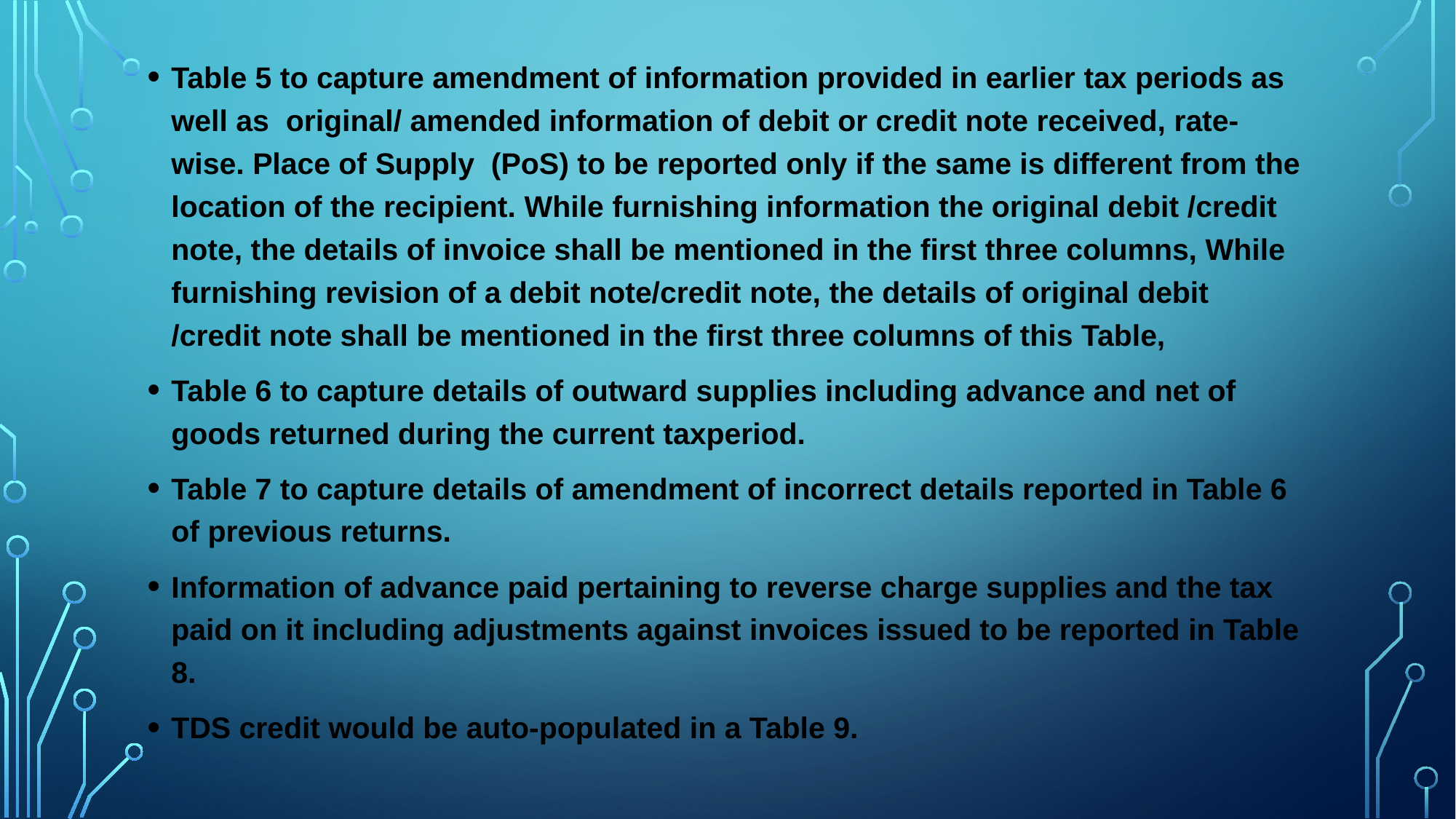

Table 5 to capture amendment of information provided in earlier tax periods as well as  original/ amended information of debit or credit note received, rate-wise. Place of Supply  (PoS) to be reported only if the same is different from the location of the recipient. While furnishing information the original debit /credit note, the details of invoice shall be mentioned in the first three columns, While furnishing revision of a debit note/credit note, the details of original debit /credit note shall be mentioned in the first three columns of this Table,
Table 6 to capture details of outward supplies including advance and net of goods returned during the current taxperiod.
Table 7 to capture details of amendment of incorrect details reported in Table 6 of previous returns.
Information of advance paid pertaining to reverse charge supplies and the tax paid on it including adjustments against invoices issued to be reported in Table 8.
TDS credit would be auto-populated in a Table 9.